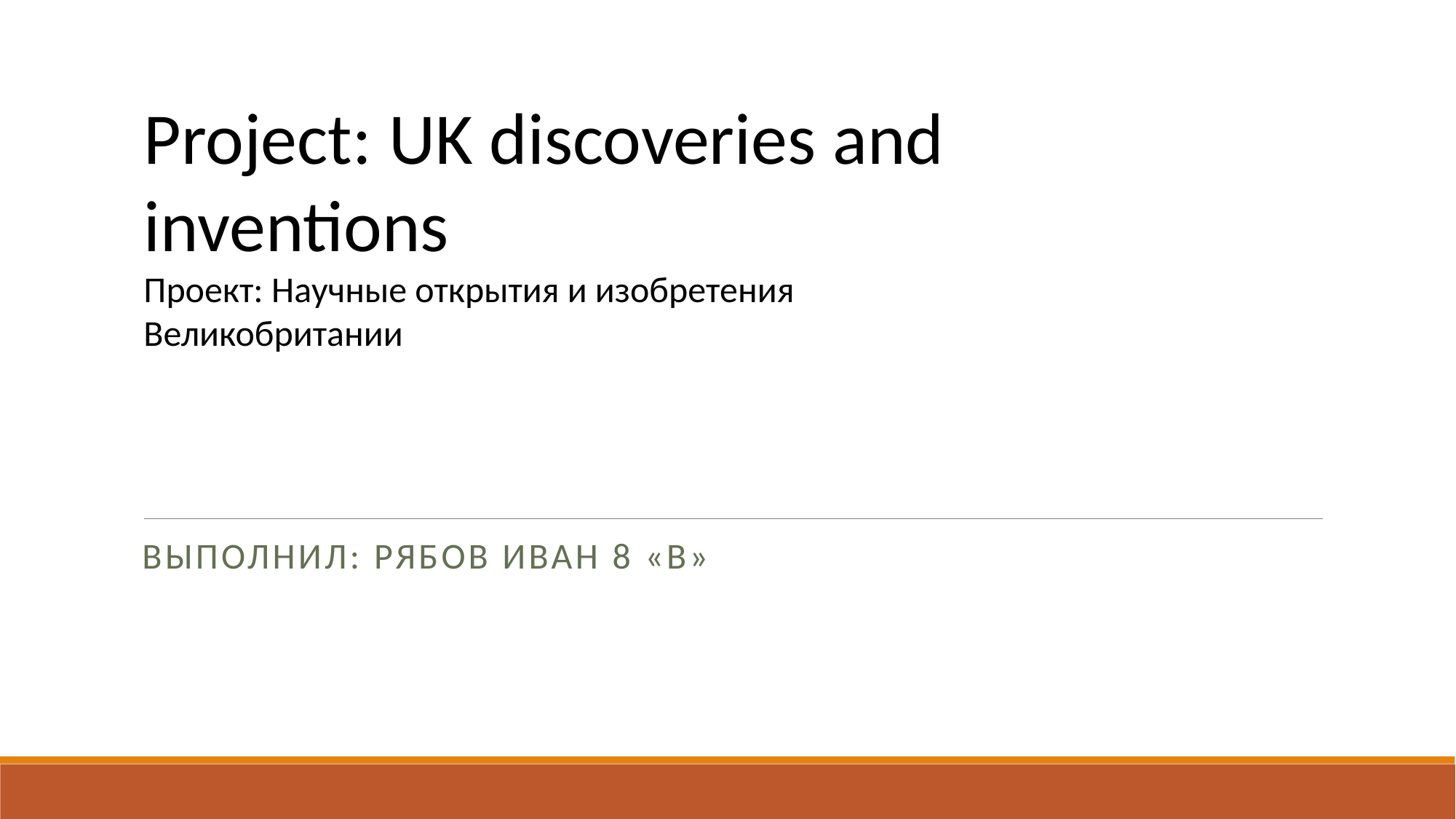

Project: UK discoveries and inventions
Проект: Научные открытия и изобретения Великобритании

Выполнил: Рябов Иван 8 «В»